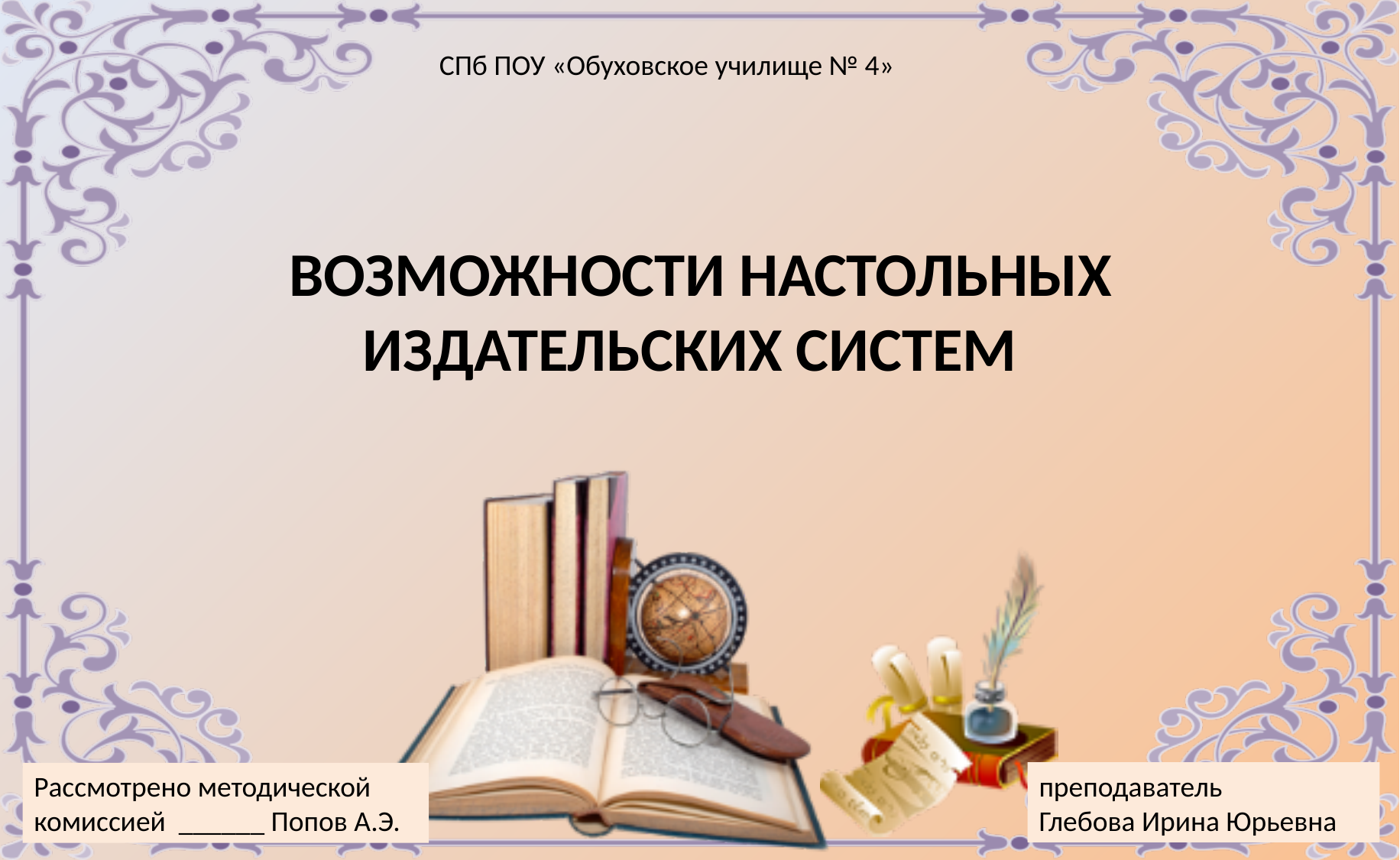

СПб ПОУ «Обуховское училище № 4»
# ВОЗМОЖНОСТИ НАСТОЛЬНЫХ ИЗДАТЕЛЬСКИХ СИСТЕМ
преподаватель
Глебова Ирина Юрьевна
Рассмотрено методической комиссией  ______ Попов А.Э.